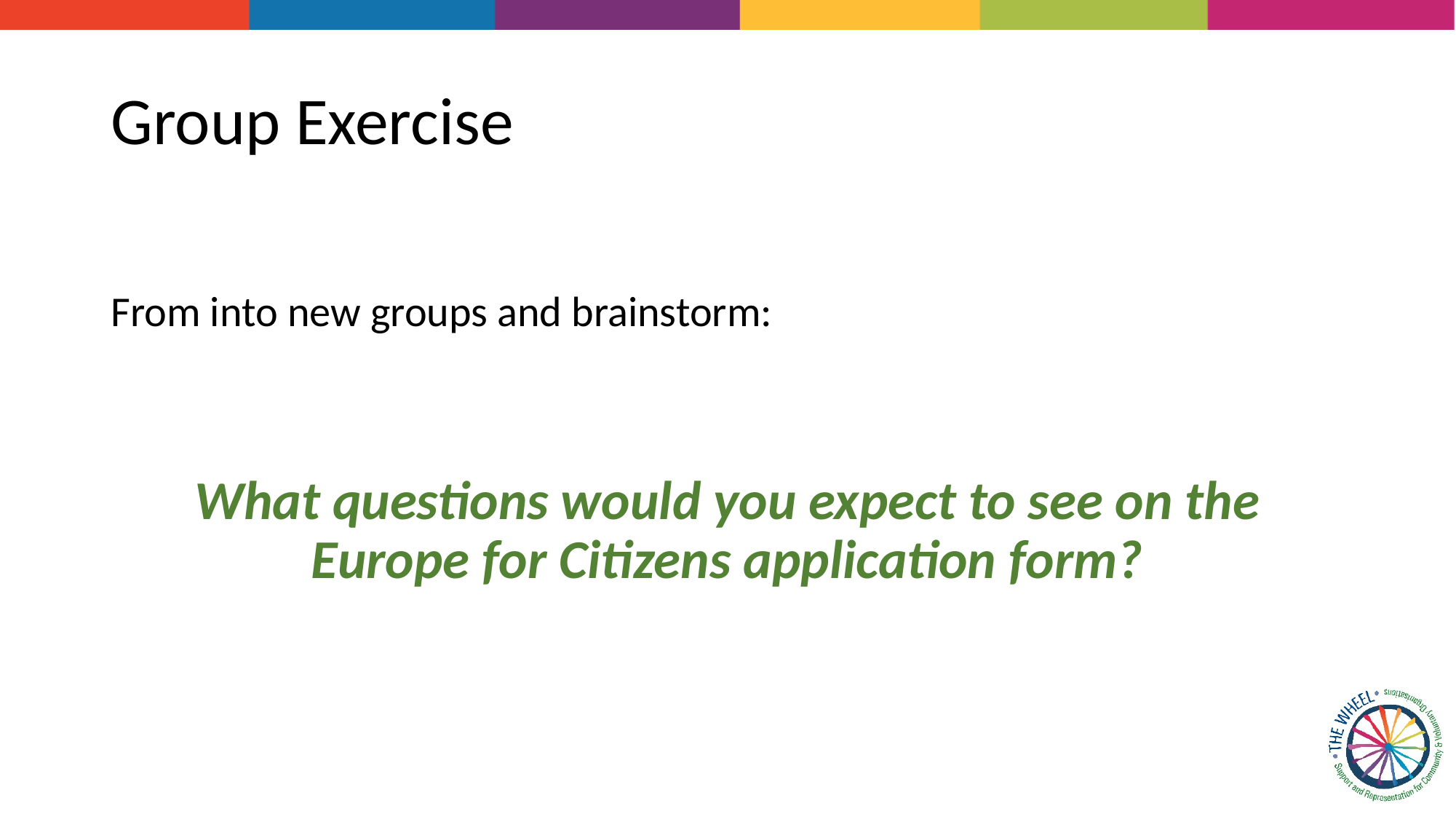

# Group Exercise

From into new groups and brainstorm:

What questions would you expect to see on the Europe for Citizens application form?